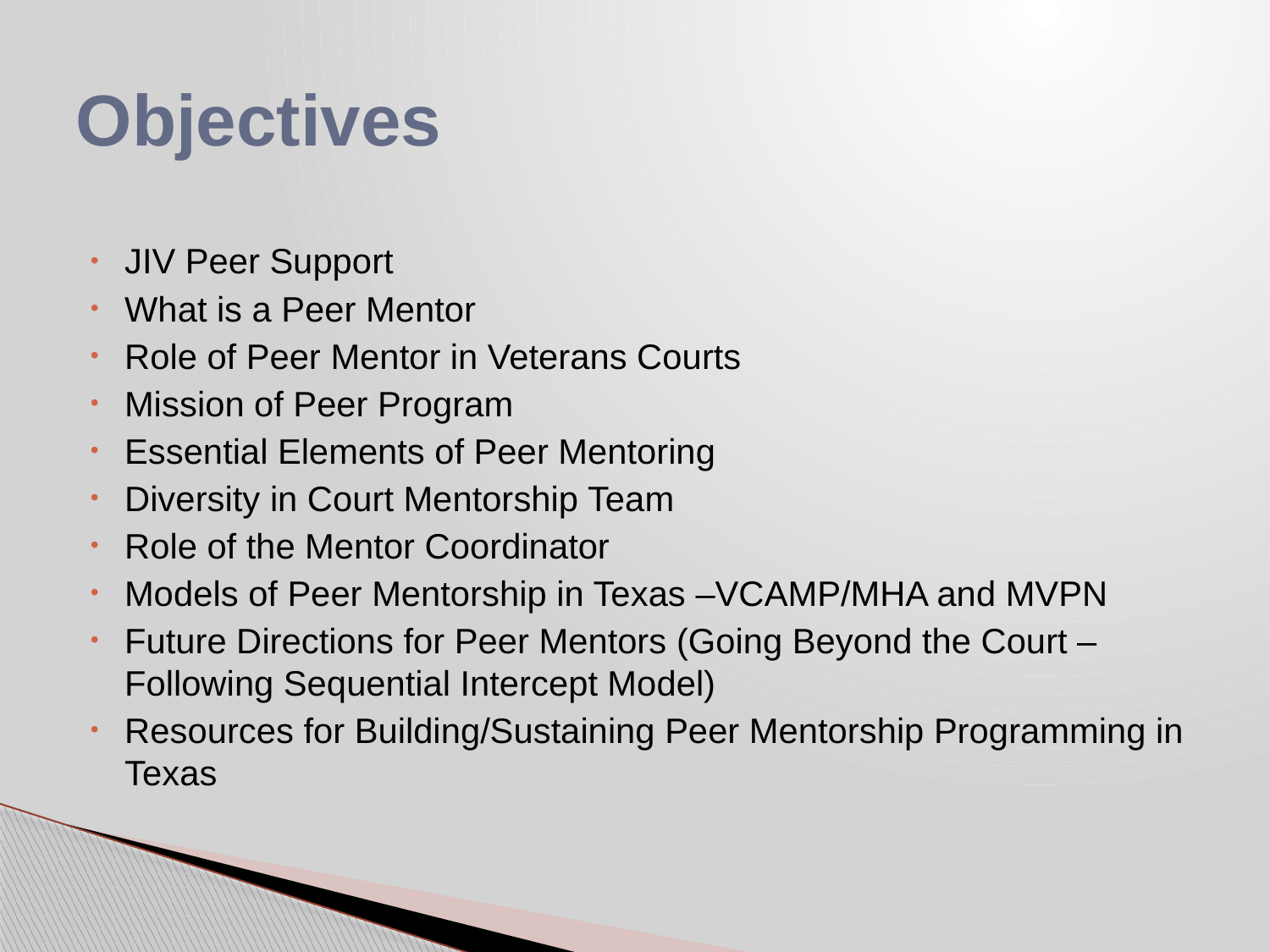

# Objectives
JIV Peer Support
What is a Peer Mentor
Role of Peer Mentor in Veterans Courts
Mission of Peer Program
Essential Elements of Peer Mentoring
Diversity in Court Mentorship Team
Role of the Mentor Coordinator
Models of Peer Mentorship in Texas –VCAMP/MHA and MVPN
Future Directions for Peer Mentors (Going Beyond the Court –Following Sequential Intercept Model)
Resources for Building/Sustaining Peer Mentorship Programming in Texas